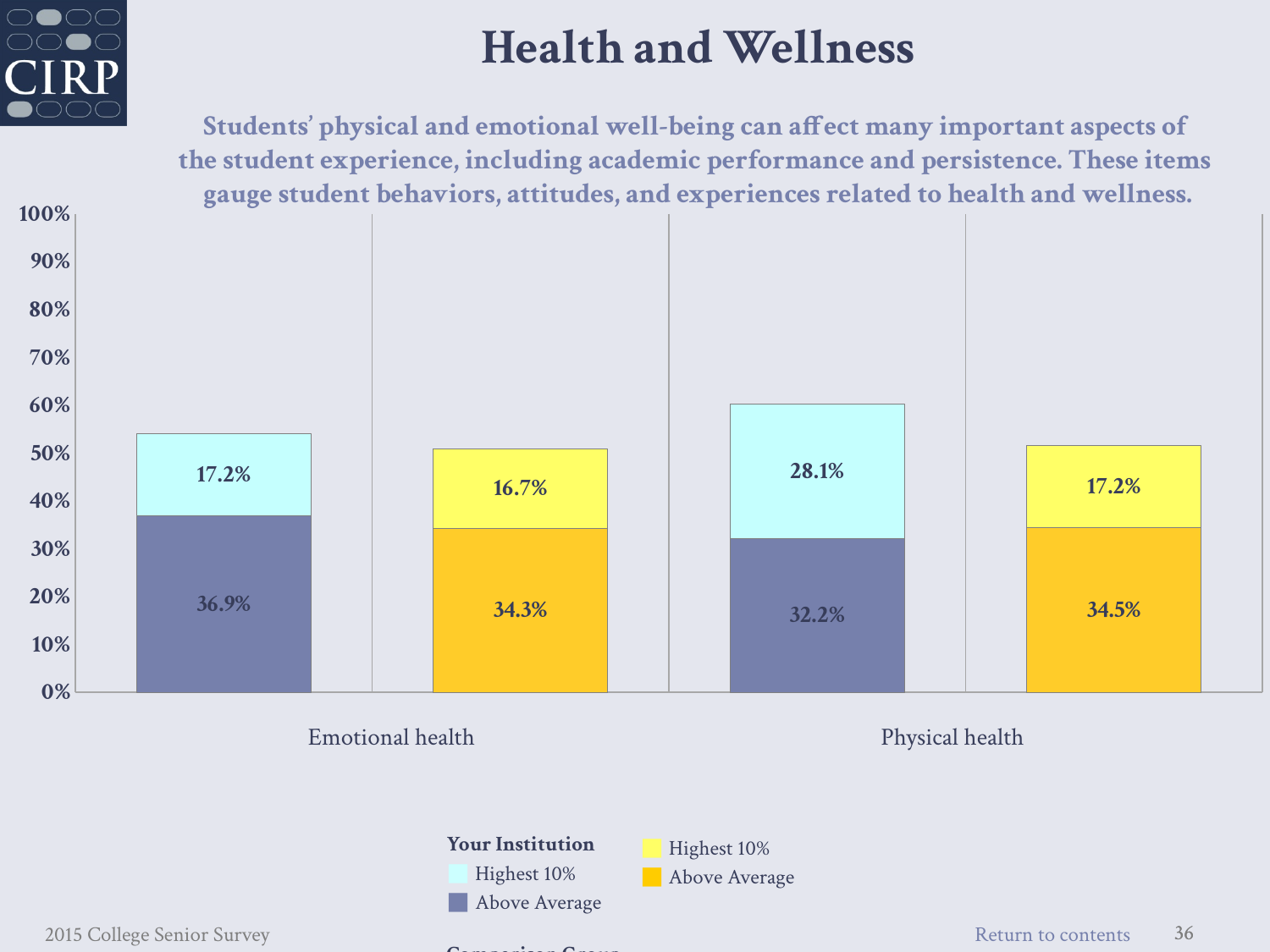

Health and Wellness
Students’ physical and emotional well-being can affect many important aspects of
the student experience, including academic performance and persistence. These items
gauge student behaviors, attitudes, and experiences related to health and wellness.

### Chart

| Category | above avg | Highest 10 |
|---|---|---|
| emotional health | 0.369 | 0.172 |
| comp | 0.343 | 0.167 |
| physical health | 0.322 | 0.281 |
| comp | 0.345 | 0.172 |
Emotional health
Physical health
Your Institution
■ Highest 10%
■ Above Average

Comparison Group
■ Highest 10%
■ Above Average

2015 College Senior Survey
36
36